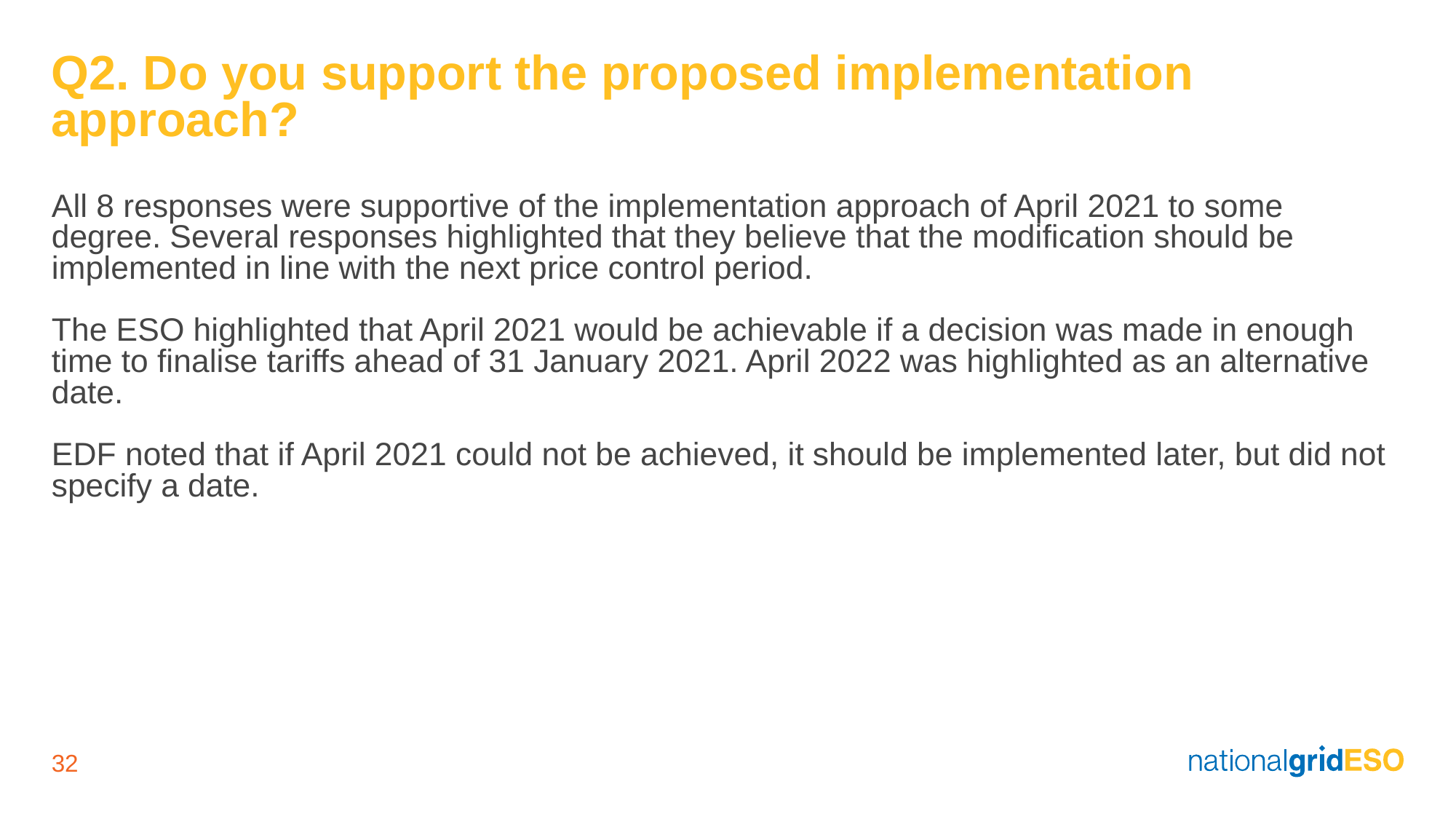

# Q2. Do you support the proposed implementation approach? All 8 responses were supportive of the implementation approach of April 2021 to some degree. Several responses highlighted that they believe that the modification should be implemented in line with the next price control period. The ESO highlighted that April 2021 would be achievable if a decision was made in enough time to finalise tariffs ahead of 31 January 2021. April 2022 was highlighted as an alternative date. EDF noted that if April 2021 could not be achieved, it should be implemented later, but did not specify a date.